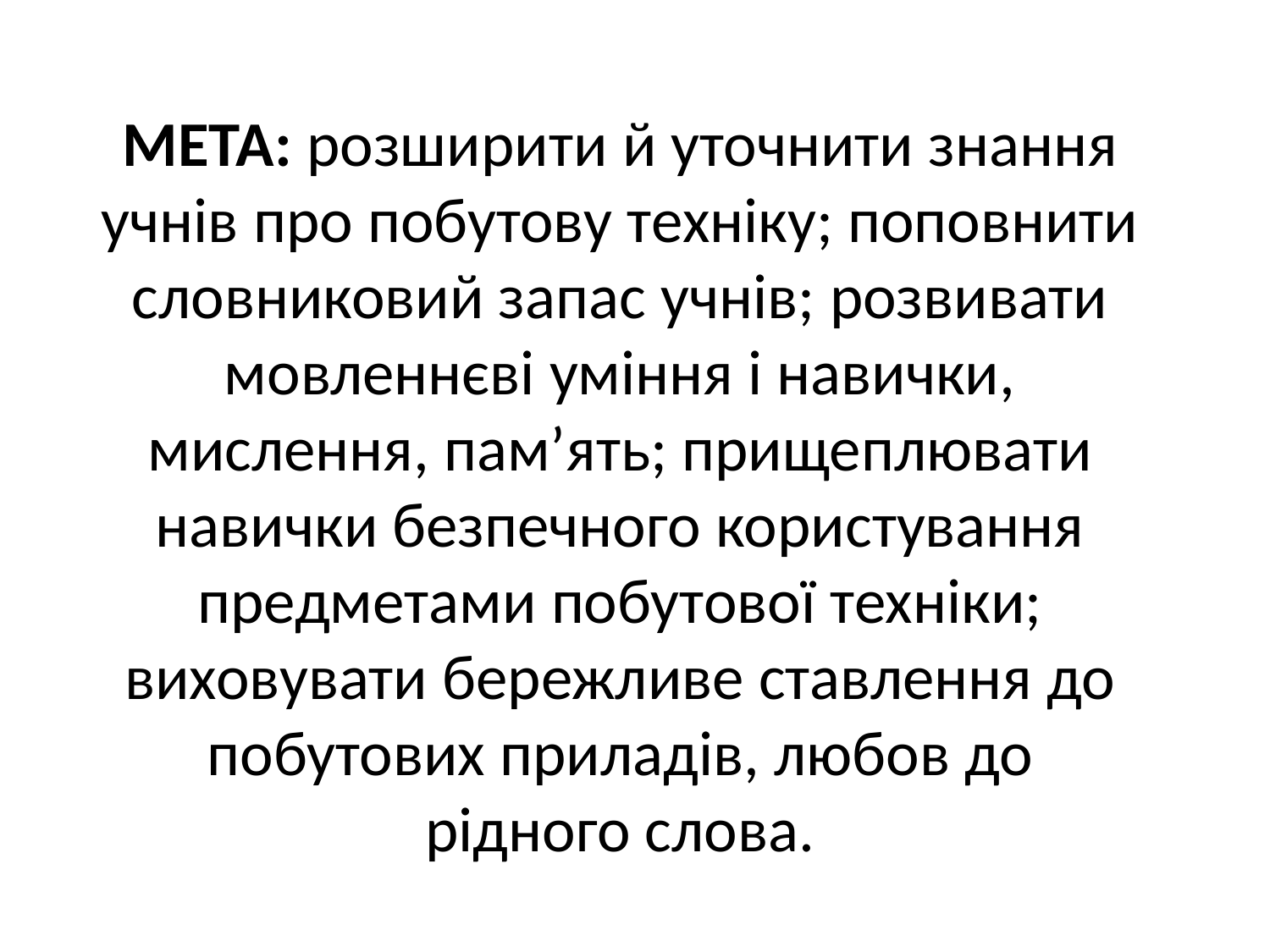

МЕТА: розширити й уточнити знання учнів про побутову техніку; поповнити словниковий запас учнів; розвивати мовленнєві уміння і навички, мислення, пам’ять; прищеплювати навички безпечного користування предметами побутової техніки; виховувати бережливе ставлення до побутових приладів, любов до рідного слова.